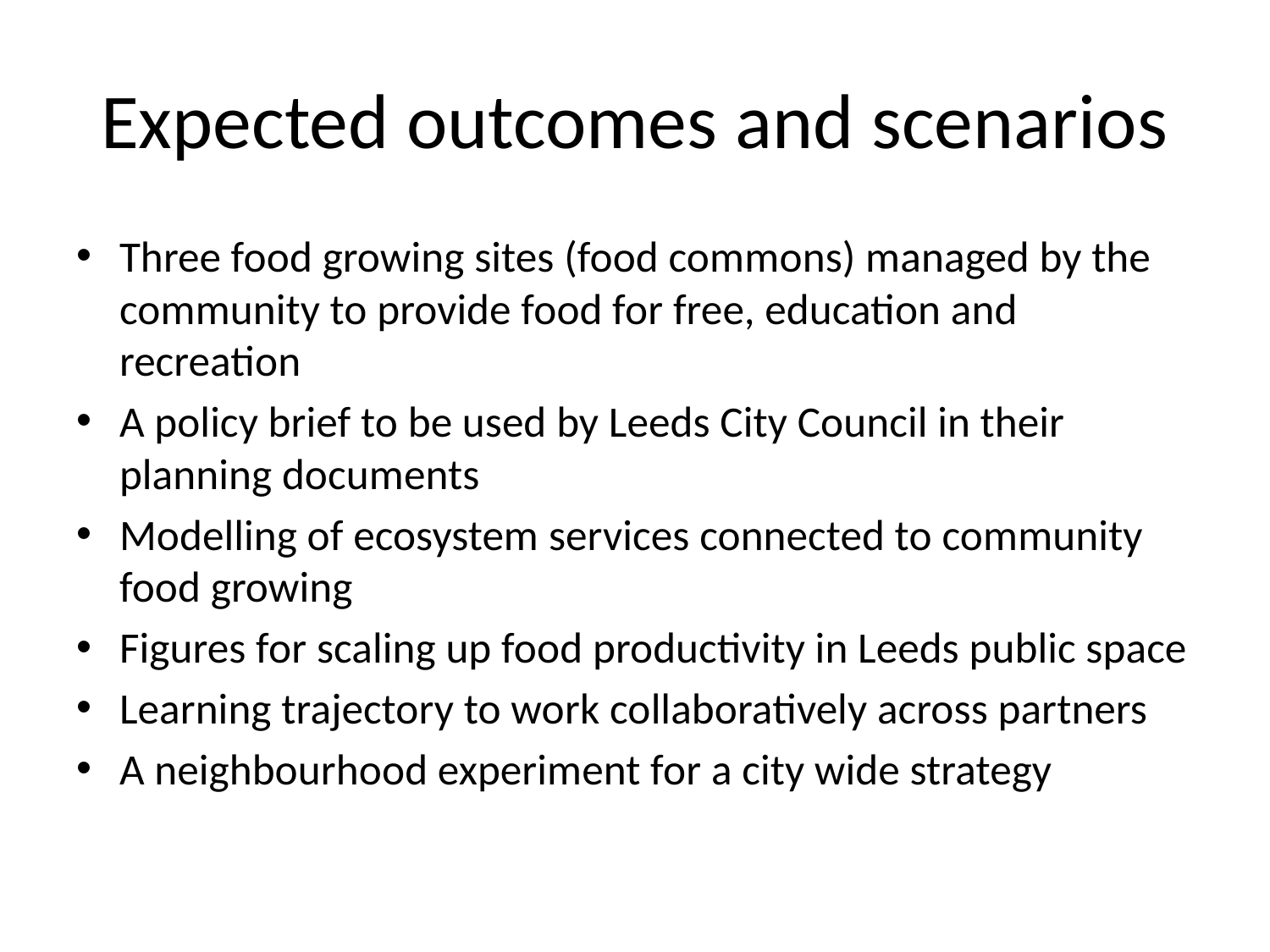

# Expected outcomes and scenarios
Three food growing sites (food commons) managed by the community to provide food for free, education and recreation
A policy brief to be used by Leeds City Council in their planning documents
Modelling of ecosystem services connected to community food growing
Figures for scaling up food productivity in Leeds public space
Learning trajectory to work collaboratively across partners
A neighbourhood experiment for a city wide strategy